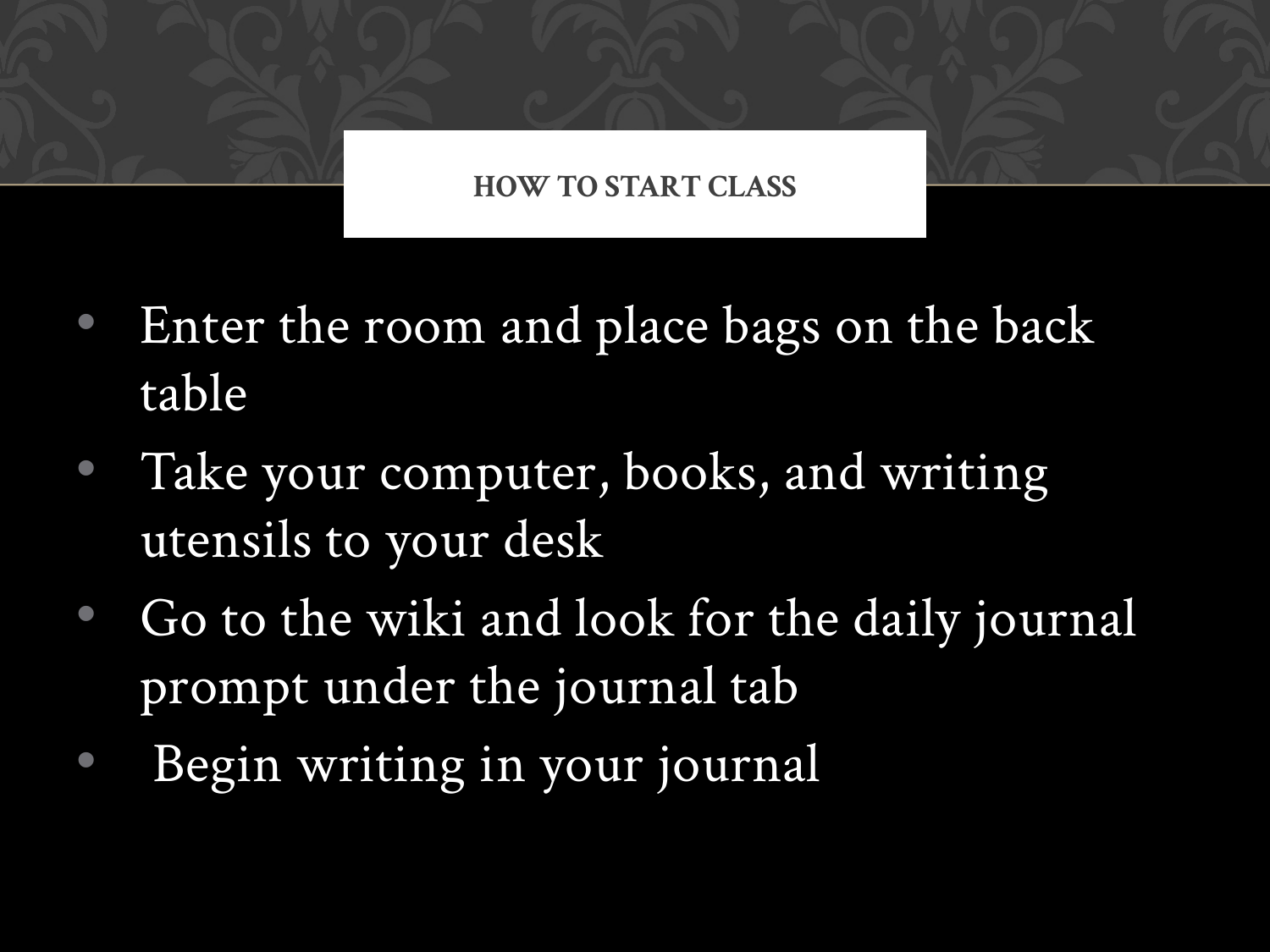

# How to start class
Enter the room and place bags on the back table
Take your computer, books, and writing utensils to your desk
Go to the wiki and look for the daily journal prompt under the journal tab
 Begin writing in your journal